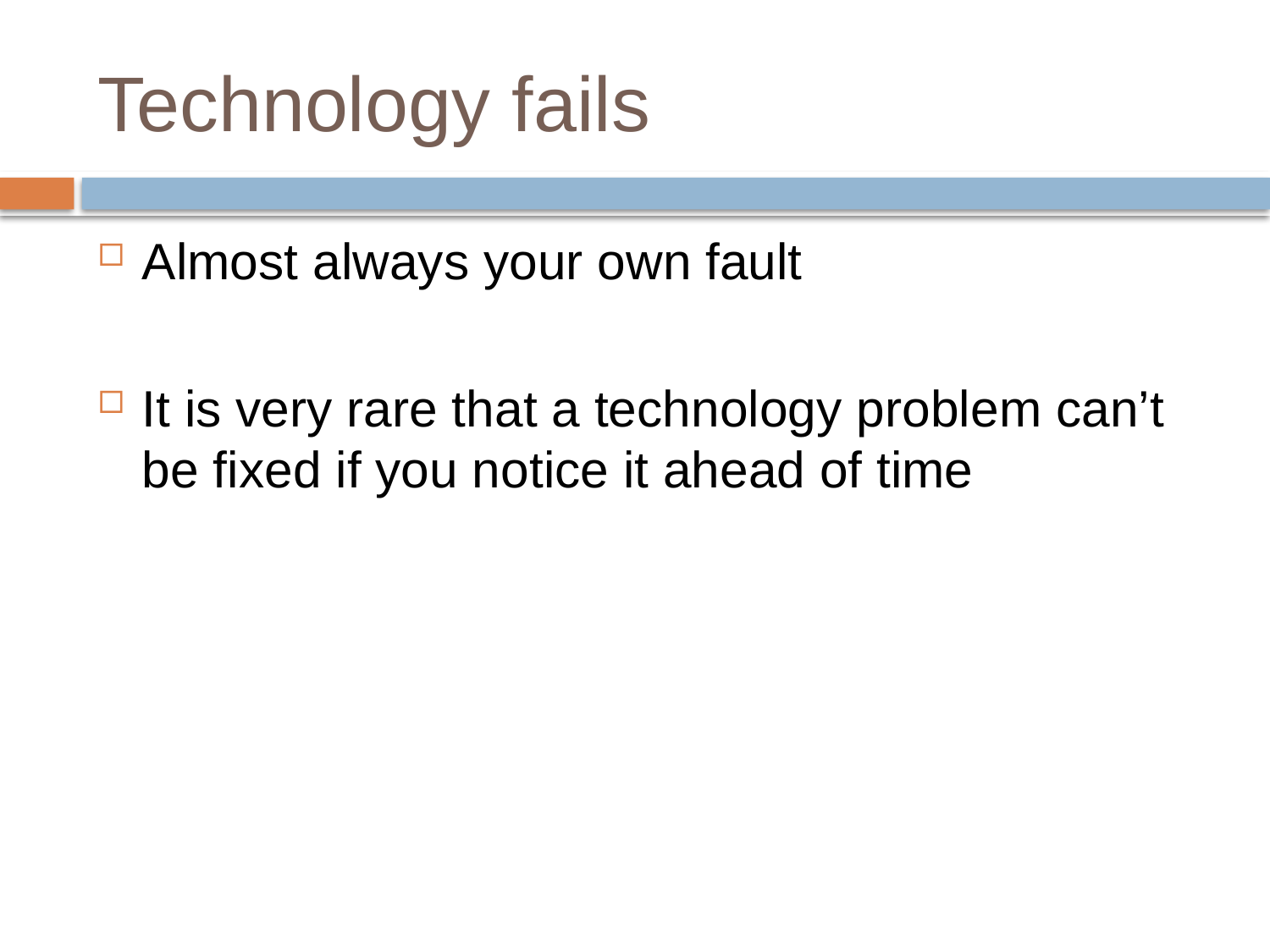

# Technology fails
Almost always your own fault

It is very rare that a technology problem can’t be fixed if you notice it ahead of time